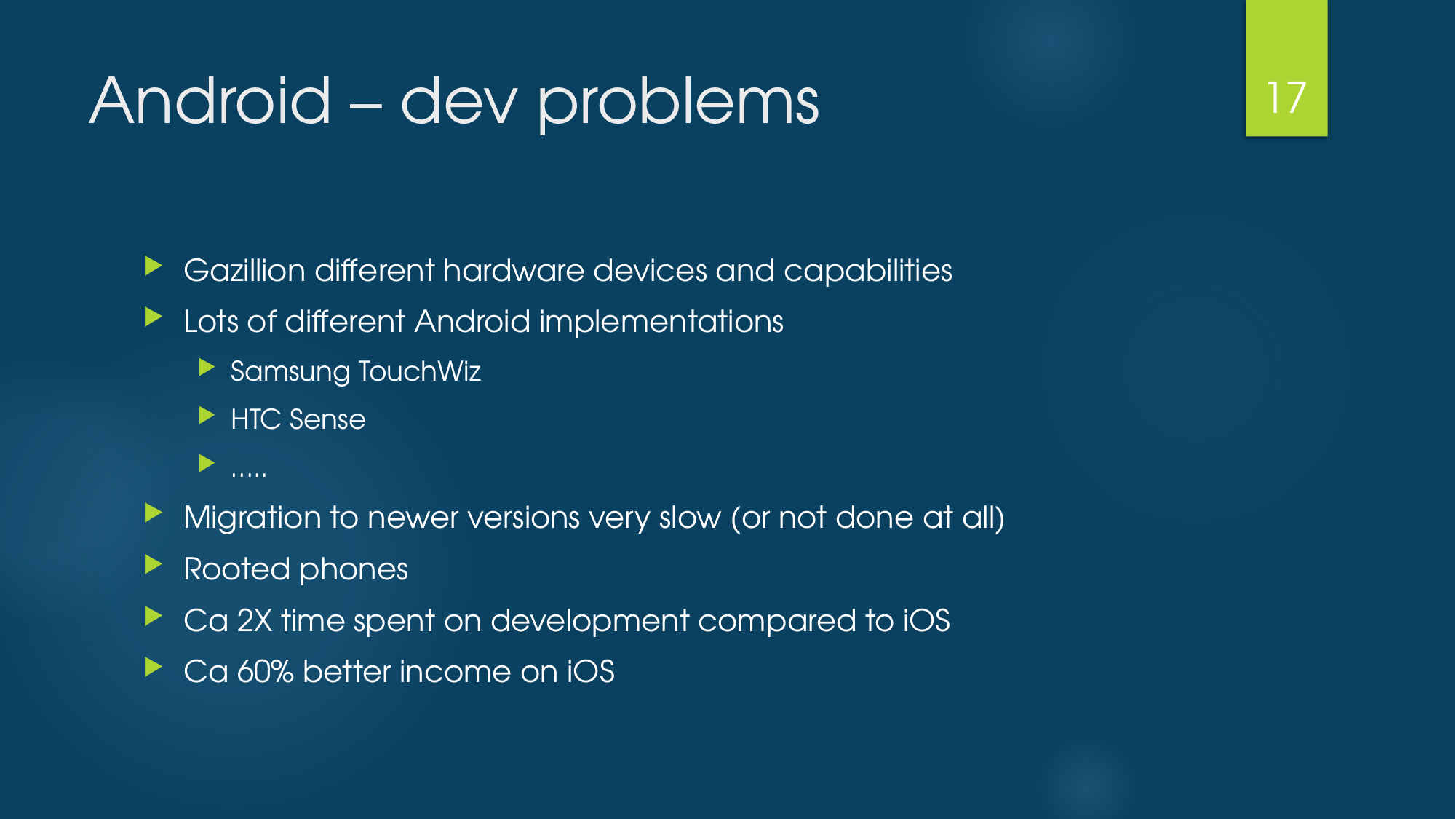

17
# Android – dev problems
Gazillion different hardware devices and capabilities
Lots of different Android implementations
Samsung TouchWiz
HTC Sense
…..
Migration to newer versions very slow (or not done at all)
Rooted phones
Ca 2X time spent on development compared to iOS
Ca 60% better income on iOS